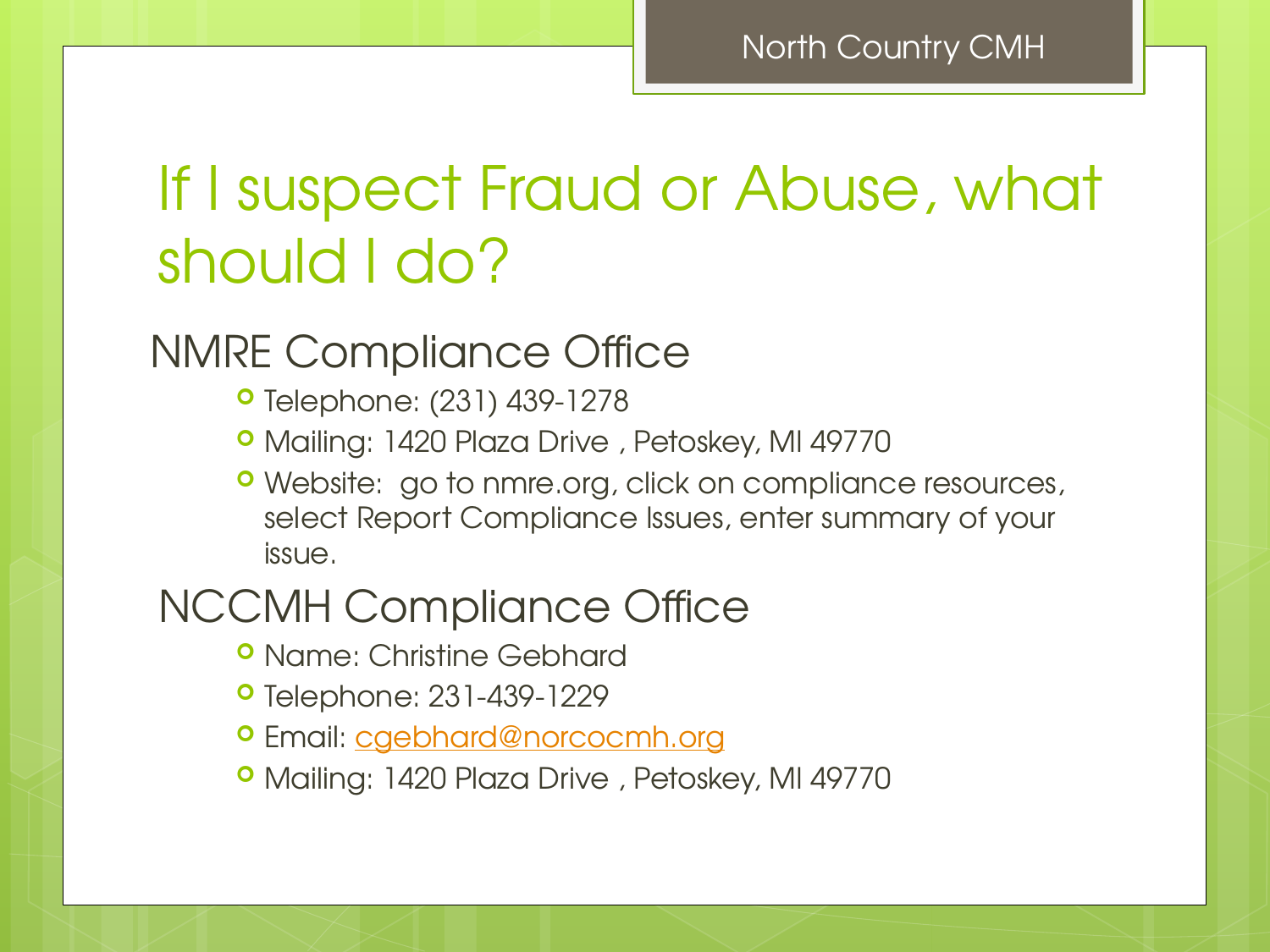

# If I suspect Fraud or Abuse, what should I do?
NMRE Compliance Office
Telephone: (231) 439-1278
Mailing: 1420 Plaza Drive , Petoskey, MI 49770
Website:  go to nmre.org, click on compliance resources, select Report Compliance Issues, enter summary of your issue.
NCCMH Compliance Office
Name: Christine Gebhard
Telephone: 231-439-1229
Email: cgebhard@norcocmh.org
Mailing: 1420 Plaza Drive , Petoskey, MI 49770